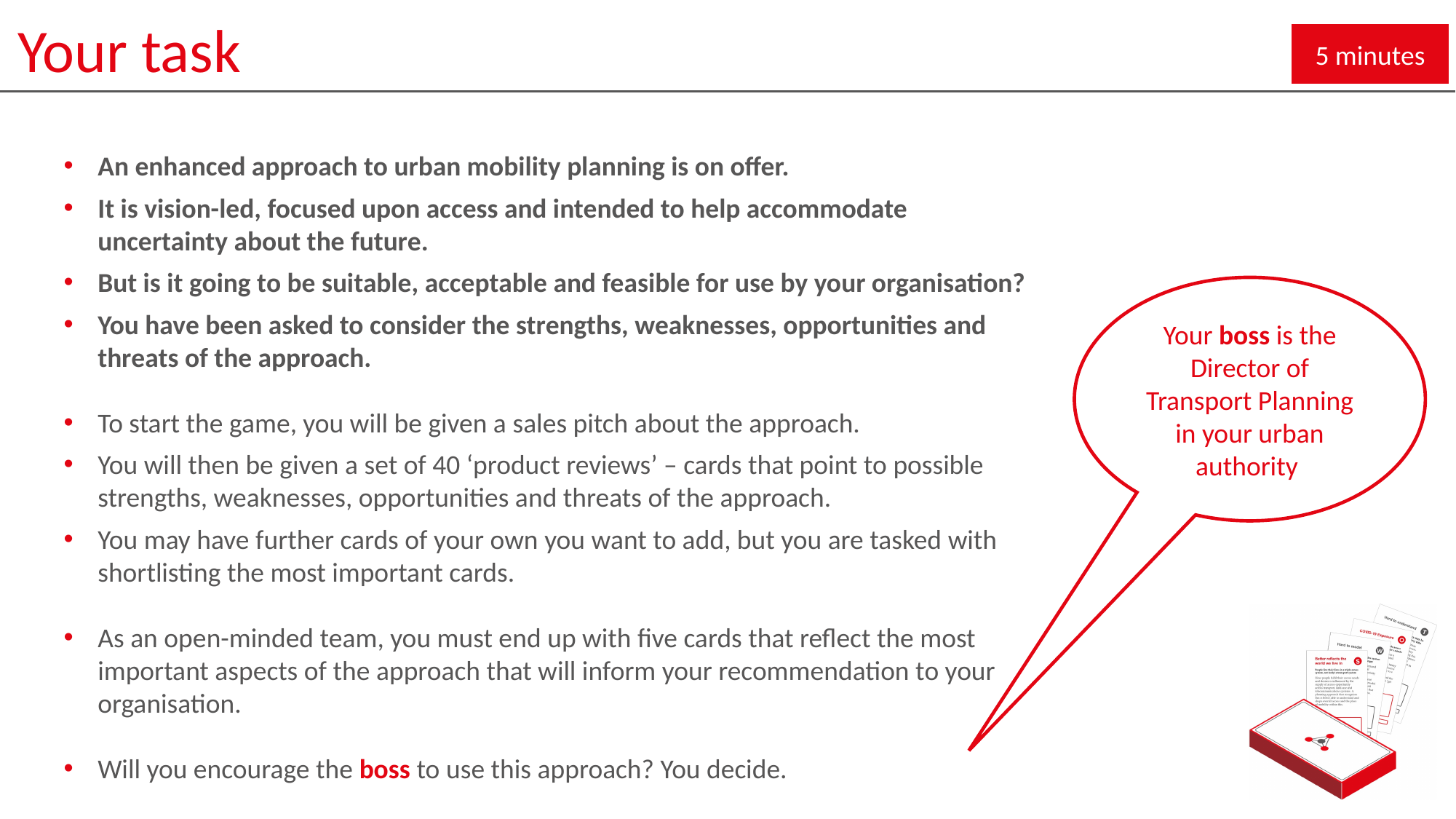

Your task
5 minutes
An enhanced approach to urban mobility planning is on offer.
It is vision-led, focused upon access and intended to help accommodate uncertainty about the future.
But is it going to be suitable, acceptable and feasible for use by your organisation?
You have been asked to consider the strengths, weaknesses, opportunities and threats of the approach.

To start the game, you will be given a sales pitch about the approach.
You will then be given a set of 40 ‘product reviews’ – cards that point to possible strengths, weaknesses, opportunities and threats of the approach.
You may have further cards of your own you want to add, but you are tasked with shortlisting the most important cards.

As an open-minded team, you must end up with five cards that reflect the most important aspects of the approach that will inform your recommendation to your organisation.

Will you encourage the boss to use this approach? You decide.
Your boss is the Director of Transport Planning in your urban authority